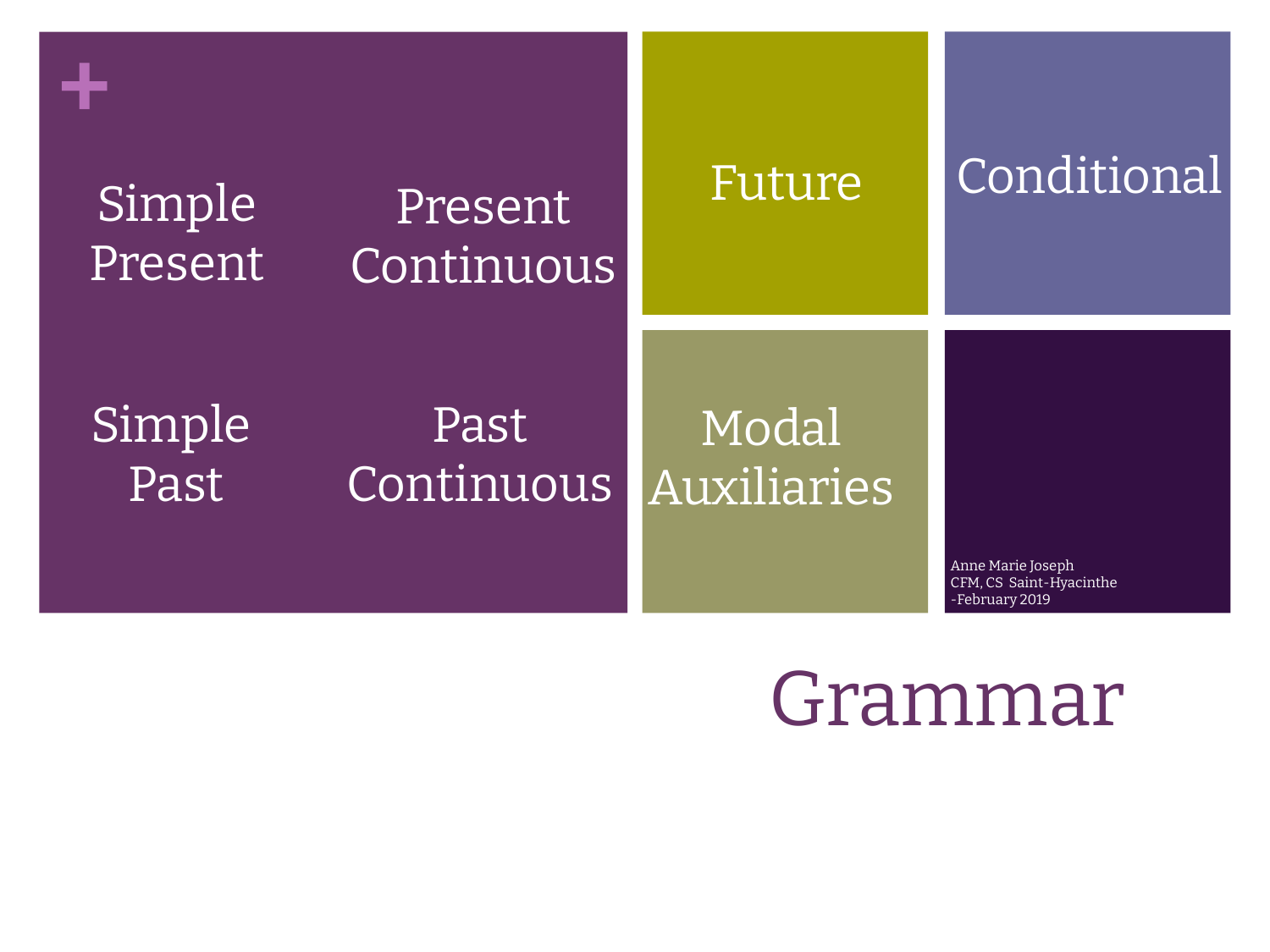

Conditional
Future
Simple Present
Present
Continuous
Past Continuous
Simple
Past
Modal Auxiliaries
Anne Marie Joseph
CFM, CS  Saint-Hyacinthe
-February 2019
Grammar